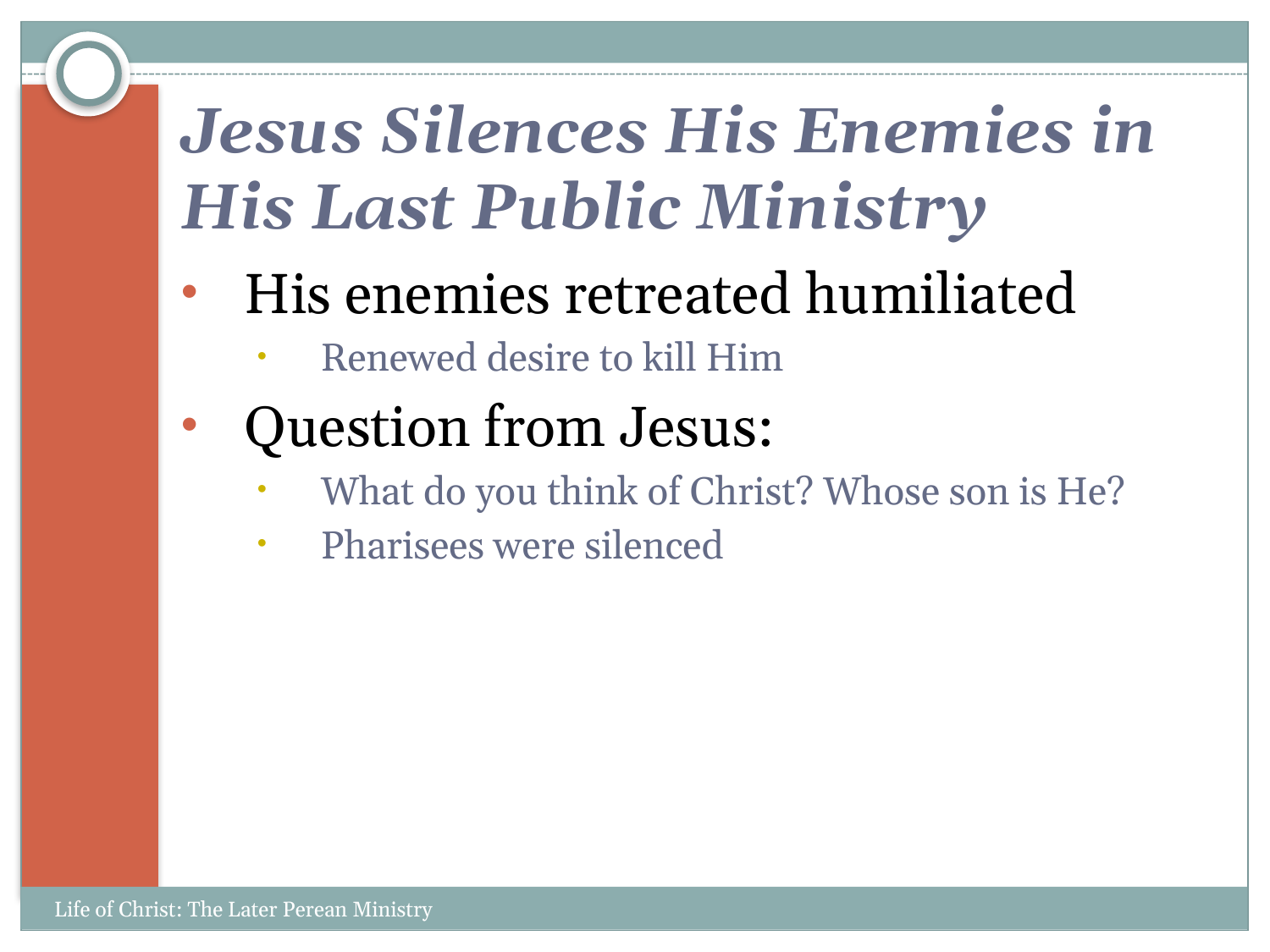

# Jesus Silences His Enemies in His Last Public Ministry
His enemies retreated humiliated
Renewed desire to kill Him
Question from Jesus:
What do you think of Christ? Whose son is He?
Pharisees were silenced

Life of Christ: The Later Perean Ministry